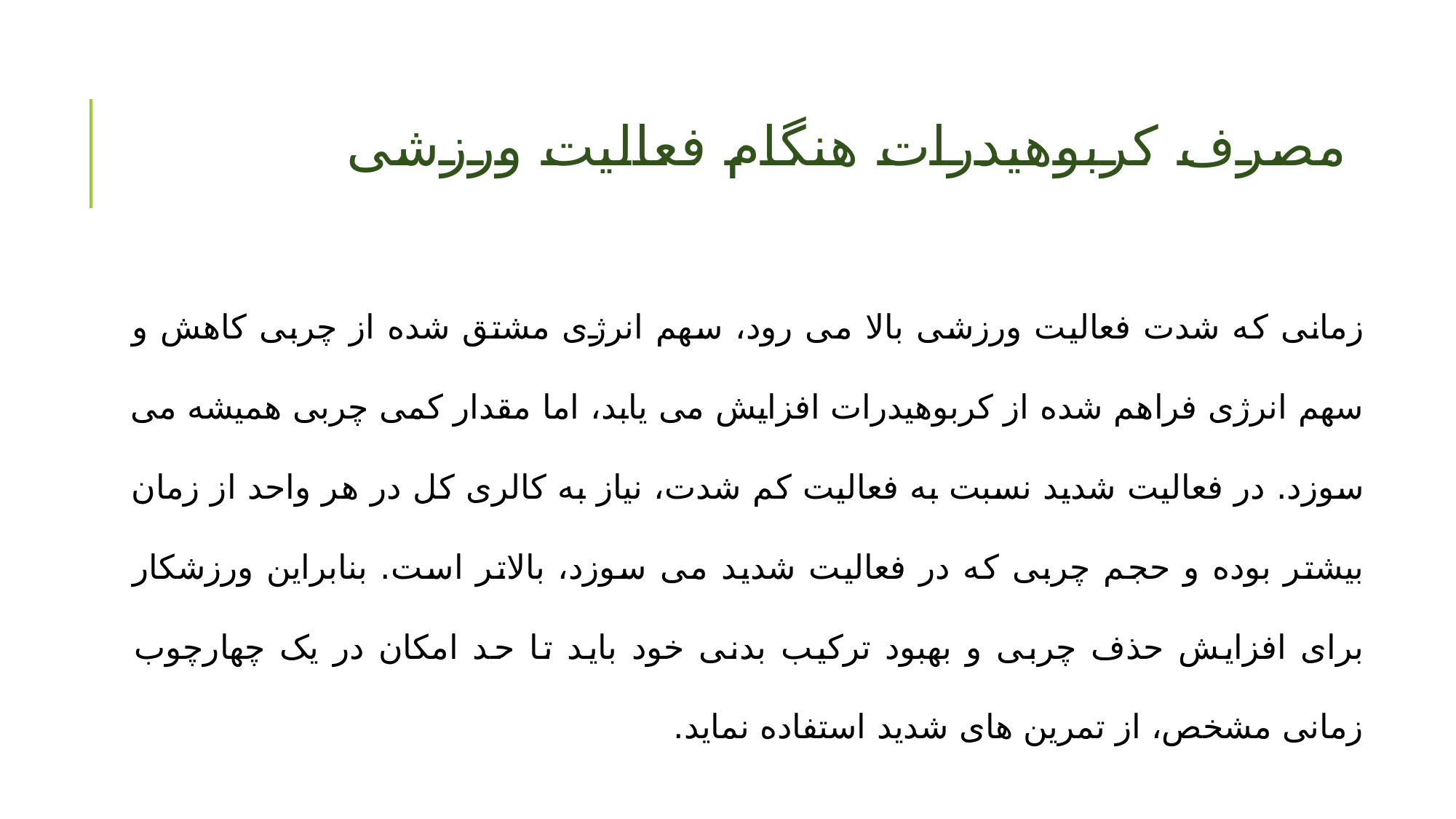

# مصرف کربوهیدرات هنگام فعالیت ورزشی
زمانی که شدت فعالیت ورزشی بالا می رود، سهم انرژی مشتق شده از چربی کاهش و سهم انرژی فراهم شده از کربوهیدرات افزایش می یابد، اما مقدار کمی چربی همیشه می سوزد. در فعالیت شدید نسبت به فعالیت کم شدت، نیاز به کالری کل در هر واحد از زمان بیشتر بوده و حجم چربی که در فعالیت شدید می سوزد، بالاتر است. بنابراین ورزشکار برای افزایش حذف چربی و بهبود ترکیب بدنی خود باید تا حد امکان در یک چهارچوب زمانی مشخص، از تمرین های شدید استفاده نماید.